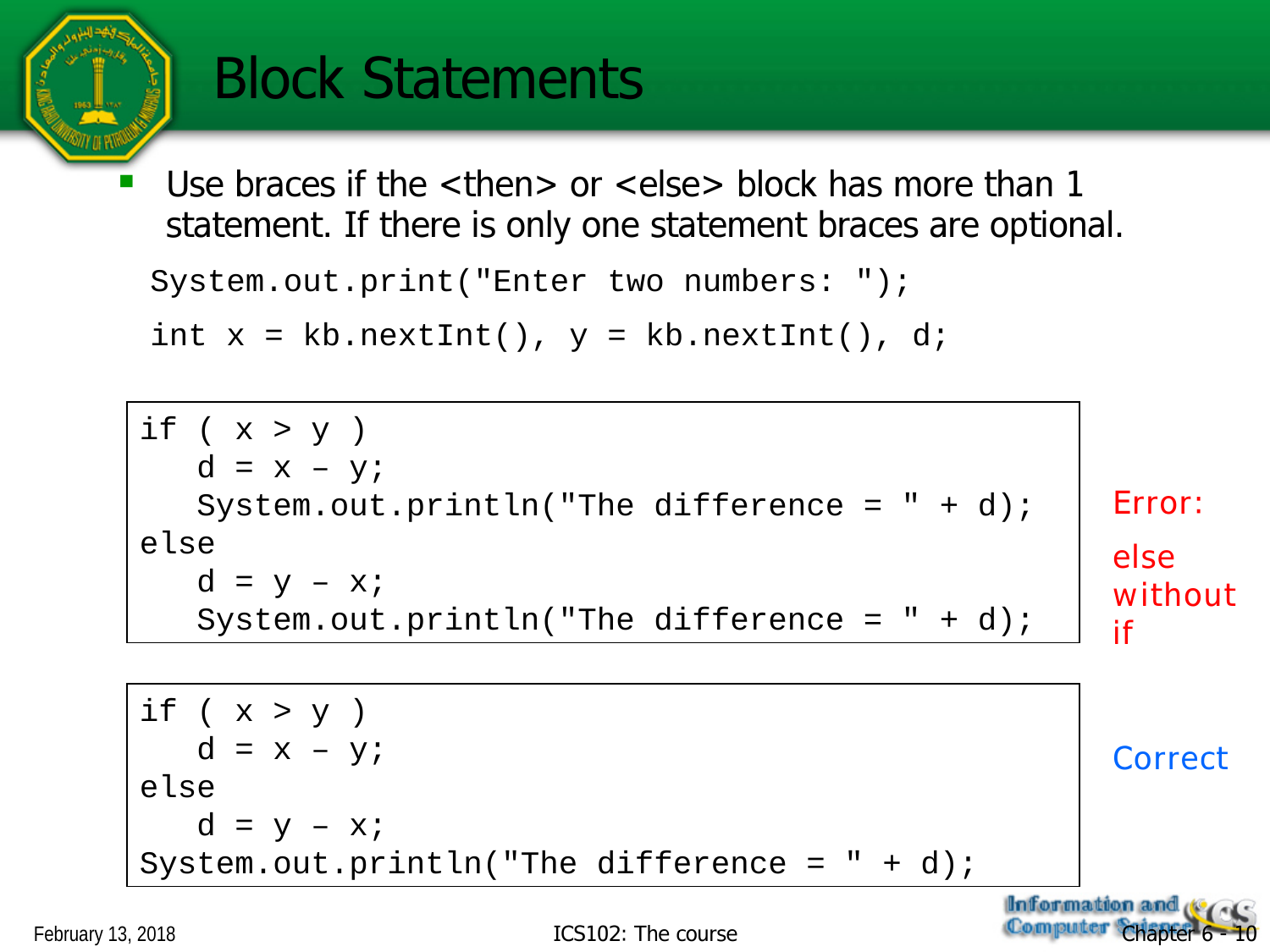

Block Statements
Use braces if the <then> or <else> block has more than 1 statement. If there is only one statement braces are optional.
System.out.print("Enter two numbers: ");
int x = kb.nextInt(), y = kb.nextInt(), d;
if ( x > y )
   d = x – y;
   System.out.println("The difference = " + d);
else
   d = y – x;
   System.out.println("The difference = " + d);
Error:
else without if
if ( x > y )
   d = x – y;
else
   d = y – x;
System.out.println("The difference = " + d);
Correct
February 13, 2018
ICS102: The course
Chapter 6 - 10